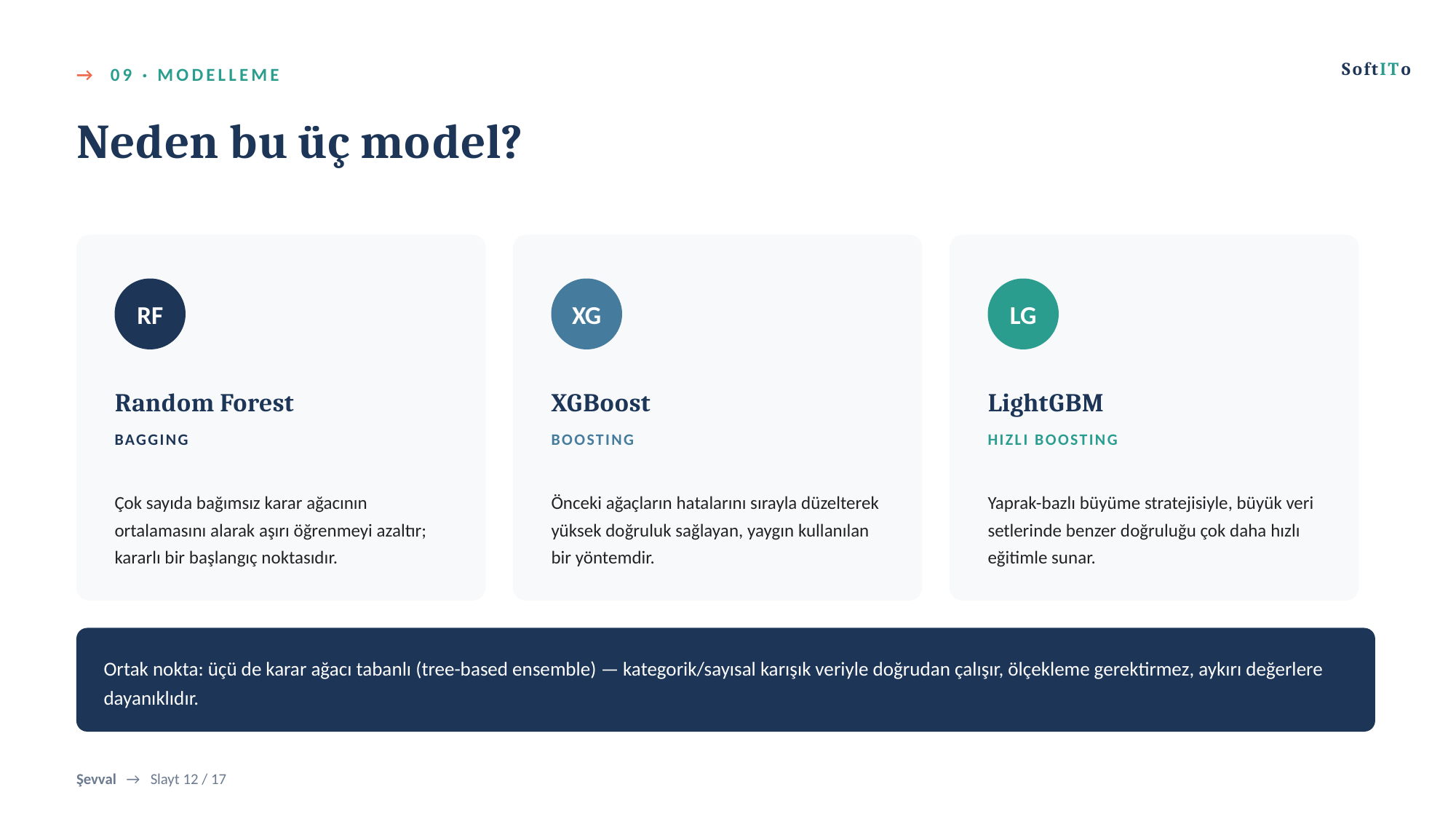

SoftITo
→  09 · MODELLEME
Neden bu üç model?

RF

XG

LG
Random Forest
XGBoost
LightGBM
BAGGING
BOOSTING
HIZLI BOOSTING
Çok sayıda bağımsız karar ağacının ortalamasını alarak aşırı öğrenmeyi azaltır; kararlı bir başlangıç noktasıdır.
Önceki ağaçların hatalarını sırayla düzelterek yüksek doğruluk sağlayan, yaygın kullanılan bir yöntemdir.
Yaprak-bazlı büyüme stratejisiyle, büyük veri setlerinde benzer doğruluğu çok daha hızlı eğitimle sunar.

Ortak nokta: üçü de karar ağacı tabanlı (tree-based ensemble) — kategorik/sayısal karışık veriyle doğrudan çalışır, ölçekleme gerektirmez, aykırı değerlere dayanıklıdır.
Şevval   →   Slayt 12 / 17